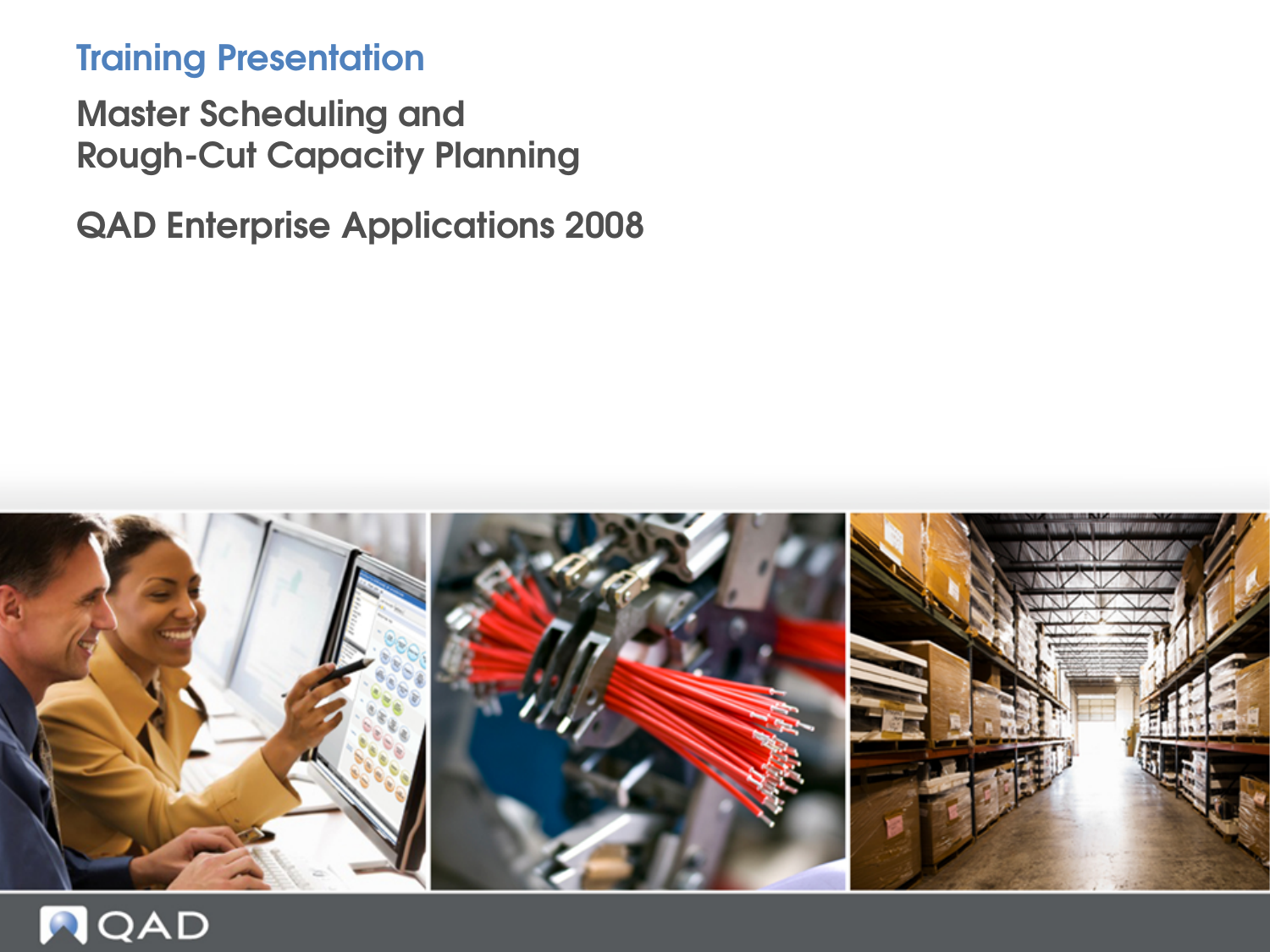

Training Presentation
# Master Scheduling and Rough-Cut Capacity Planning
QAD Enterprise Applications 2008